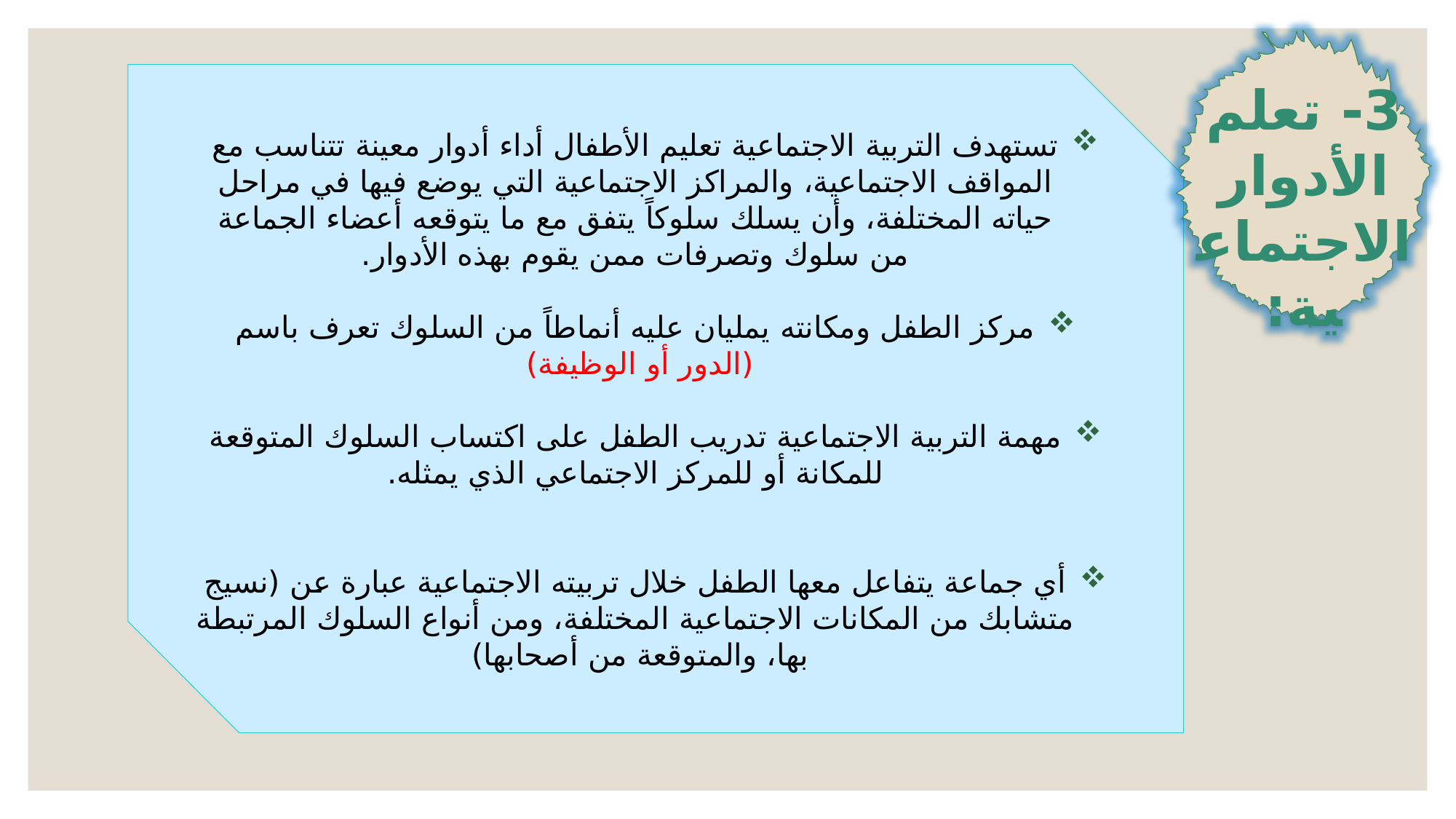

3- تعلم الأدوار الاجتماعية:
تستهدف التربية الاجتماعية تعليم الأطفال أداء أدوار معينة تتناسب مع المواقف الاجتماعية، والمراكز الاجتماعية التي يوضع فيها في مراحل حياته المختلفة، وأن يسلك سلوكاً يتفق مع ما يتوقعه أعضاء الجماعة من سلوك وتصرفات ممن يقوم بهذه الأدوار.

مركز الطفل ومكانته يمليان عليه أنماطاً من السلوك تعرف باسم (الدور أو الوظيفة)

مهمة التربية الاجتماعية تدريب الطفل على اكتساب السلوك المتوقعة للمكانة أو للمركز الاجتماعي الذي يمثله.

أي جماعة يتفاعل معها الطفل خلال تربيته الاجتماعية عبارة عن (نسيج متشابك من المكانات الاجتماعية المختلفة، ومن أنواع السلوك المرتبطة بها، والمتوقعة من أصحابها)